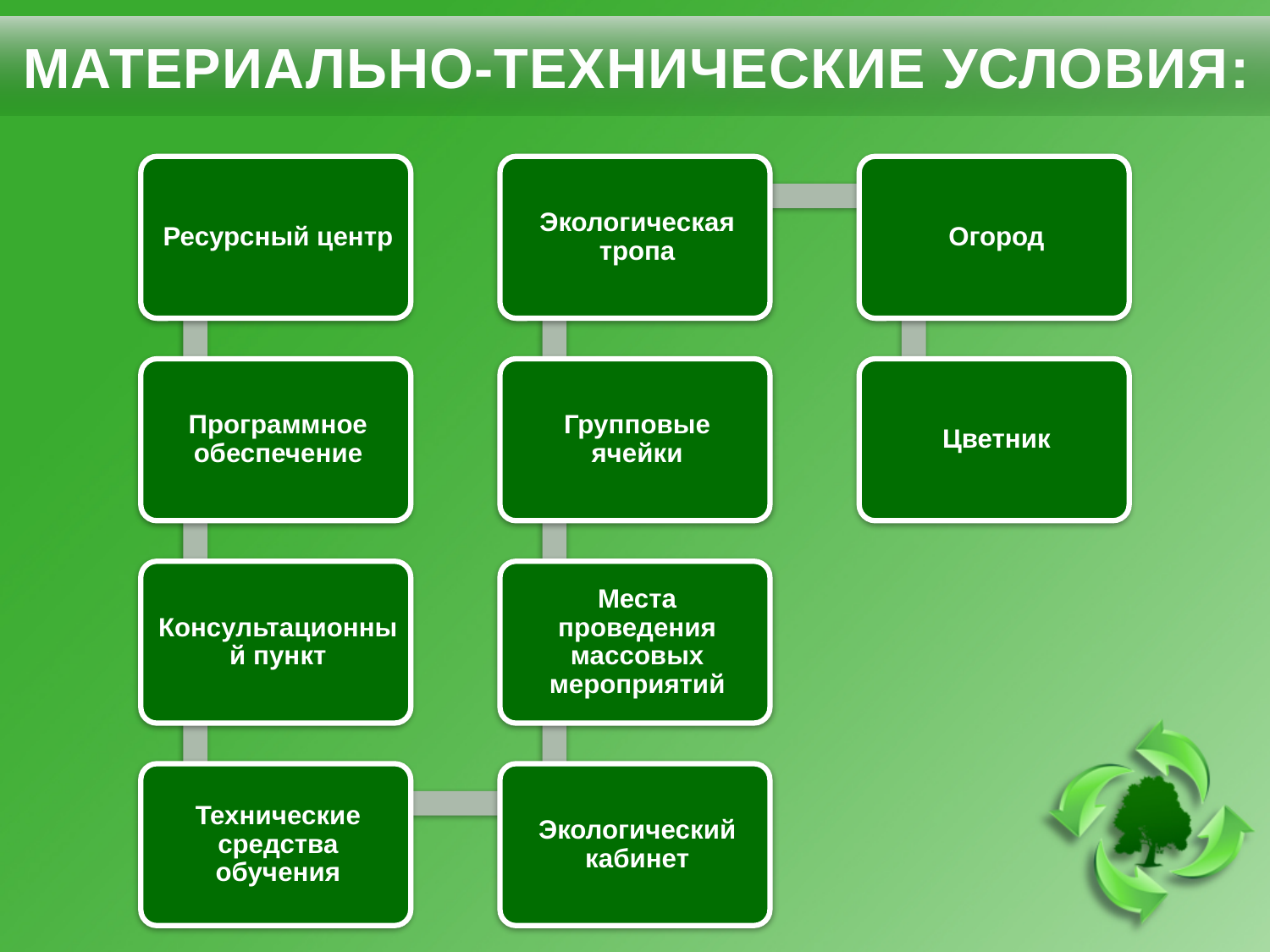

# МАТЕРИАЛЬНО-ТЕХНИЧЕСКИЕ УСЛОВИЯ:
Ресурсный центр
Программное обеспечение
Консультационный пункт
Технические средства обучения
Экологический кабинет
Места проведения массовых мероприятий
Групповые ячейки
Экологическая тропа
Огород
Цветник